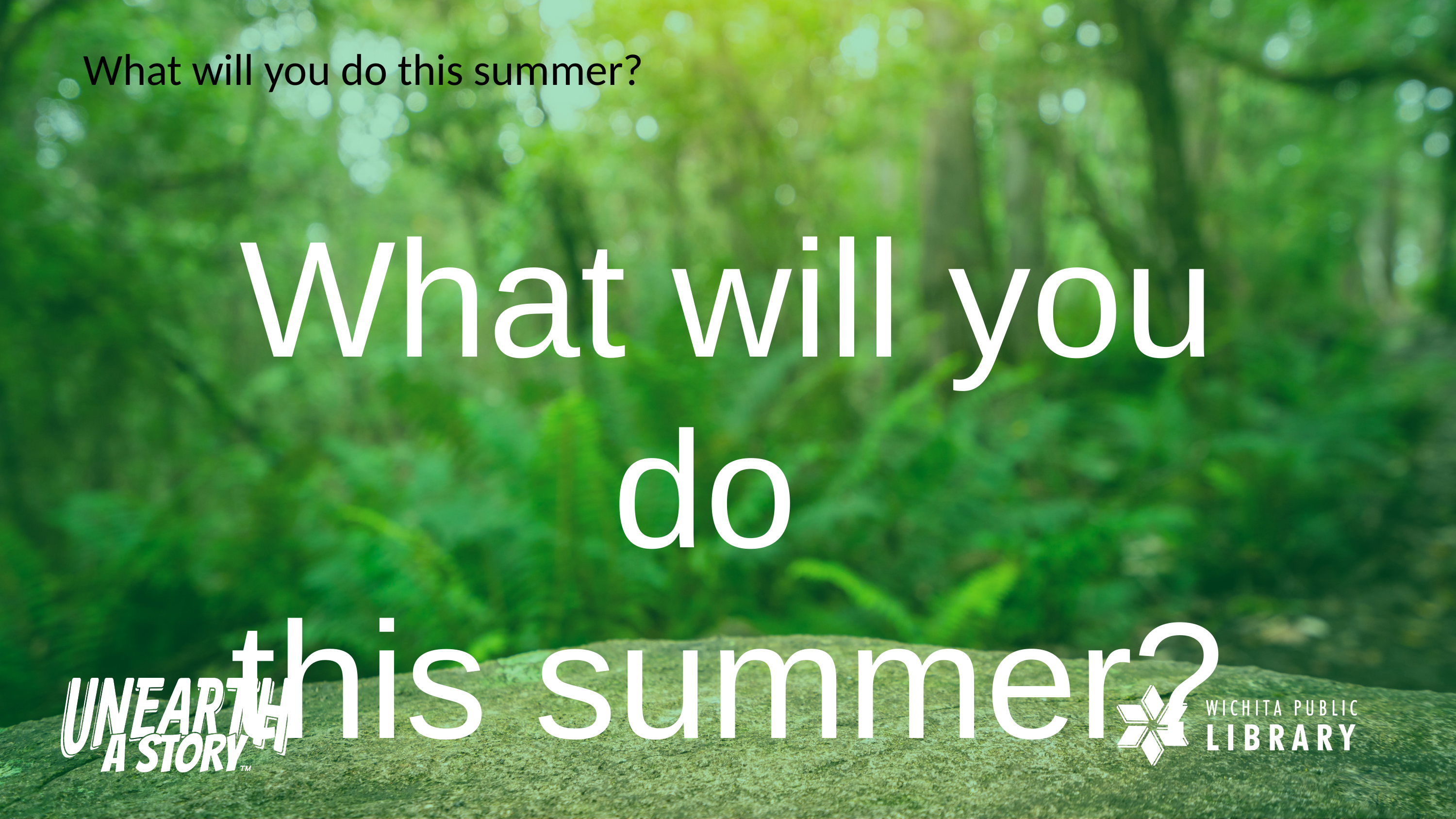

What will you do this summer?
What will you do
this summer?